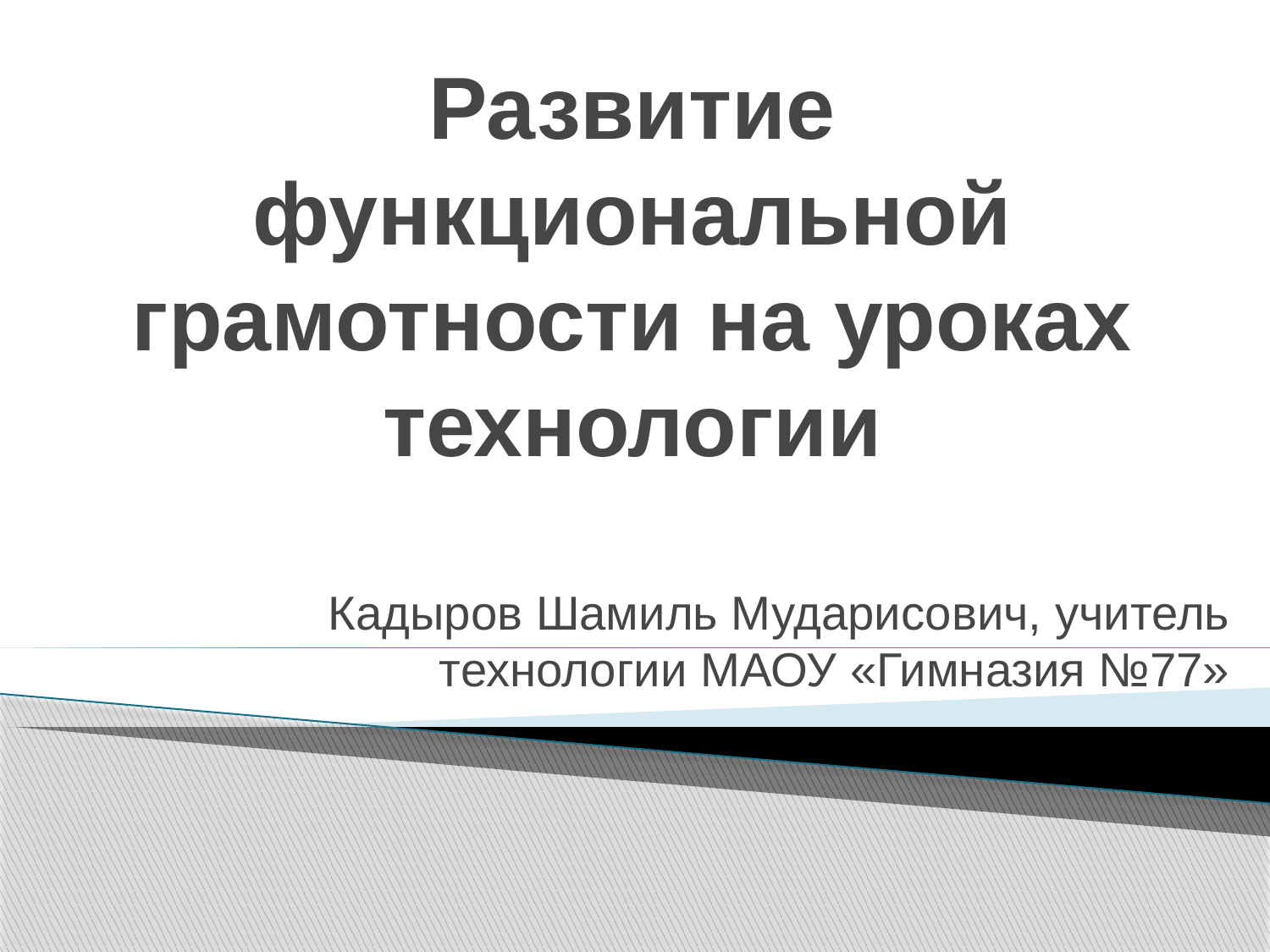

# Развитие функциональной грамотности на уроках технологии
Кадыров Шамиль Мударисович, учитель технологии МАОУ «Гимназия №77»